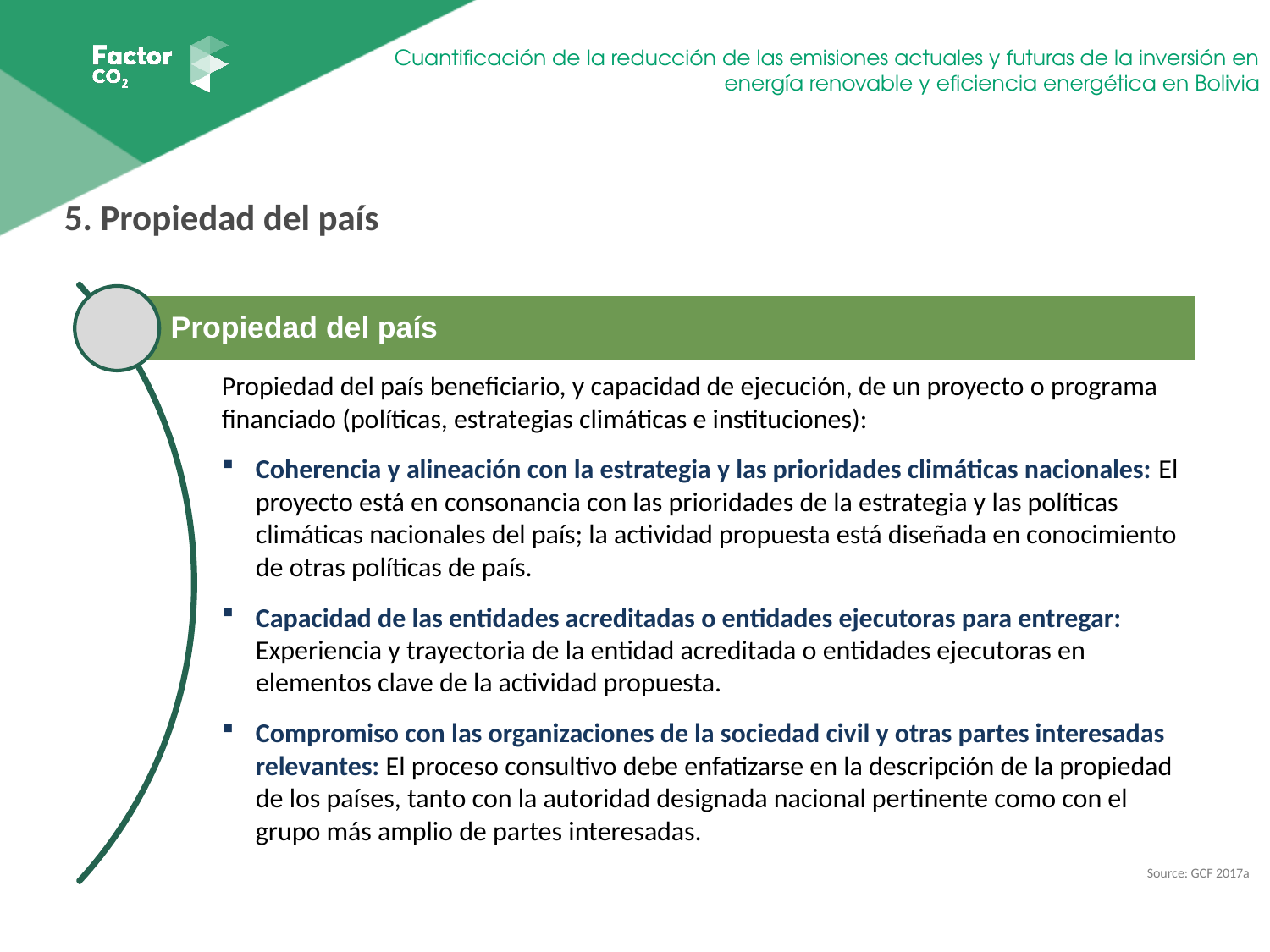

5. Propiedad del país

Propiedad del país
Propiedad del país beneficiario, y capacidad de ejecución, de un proyecto o programa financiado (políticas, estrategias climáticas e instituciones):
Coherencia y alineación con la estrategia y las prioridades climáticas nacionales: El proyecto está en consonancia con las prioridades de la estrategia y las políticas climáticas nacionales del país; la actividad propuesta está diseñada en conocimiento de otras políticas de país.
Capacidad de las entidades acreditadas o entidades ejecutoras para entregar: Experiencia y trayectoria de la entidad acreditada o entidades ejecutoras en elementos clave de la actividad propuesta.
Compromiso con las organizaciones de la sociedad civil y otras partes interesadas relevantes: El proceso consultivo debe enfatizarse en la descripción de la propiedad de los países, tanto con la autoridad designada nacional pertinente como con el grupo más amplio de partes interesadas.
Source: GCF 2017a